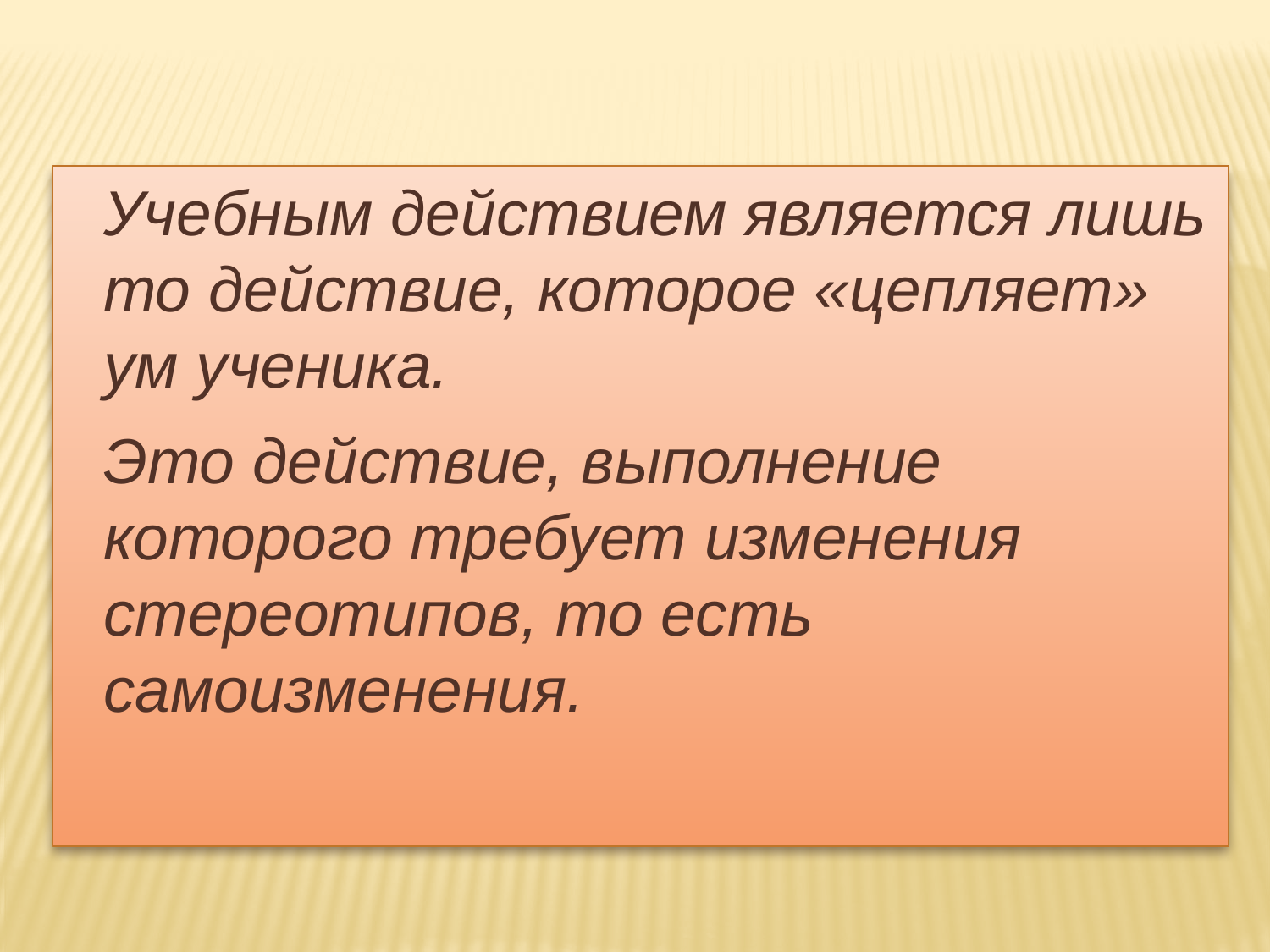

Учебным действием является лишь то действие, которое «цепляет» ум ученика.
	Это действие, выполнение которого требует изменения стереотипов, то есть самоизменения.